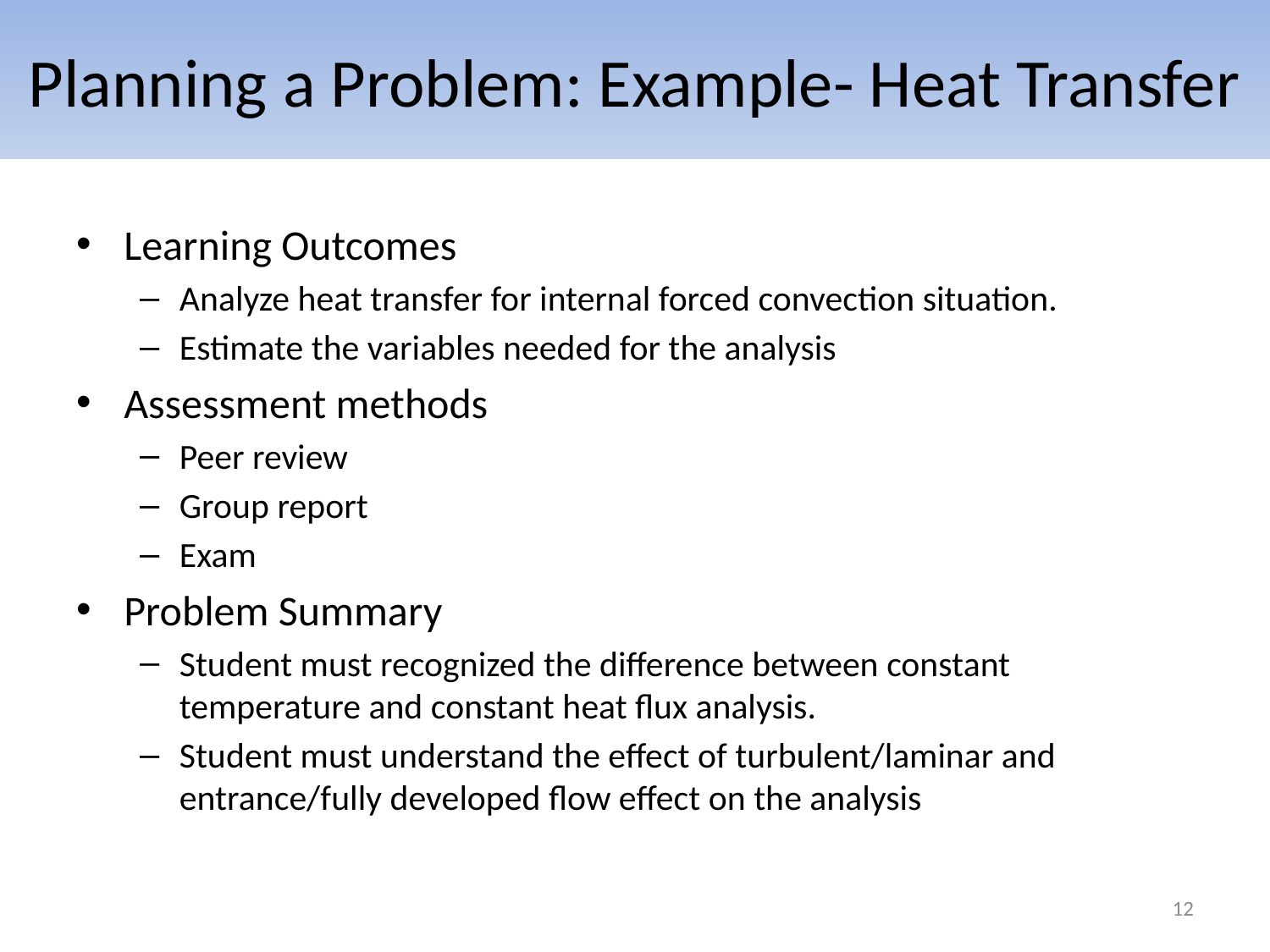

# Planning a Problem: Example- Heat Transfer
Learning Outcomes
Analyze heat transfer for internal forced convection situation.
Estimate the variables needed for the analysis
Assessment methods
Peer review
Group report
Exam
Problem Summary
Student must recognized the difference between constant temperature and constant heat flux analysis.
Student must understand the effect of turbulent/laminar and entrance/fully developed flow effect on the analysis

12